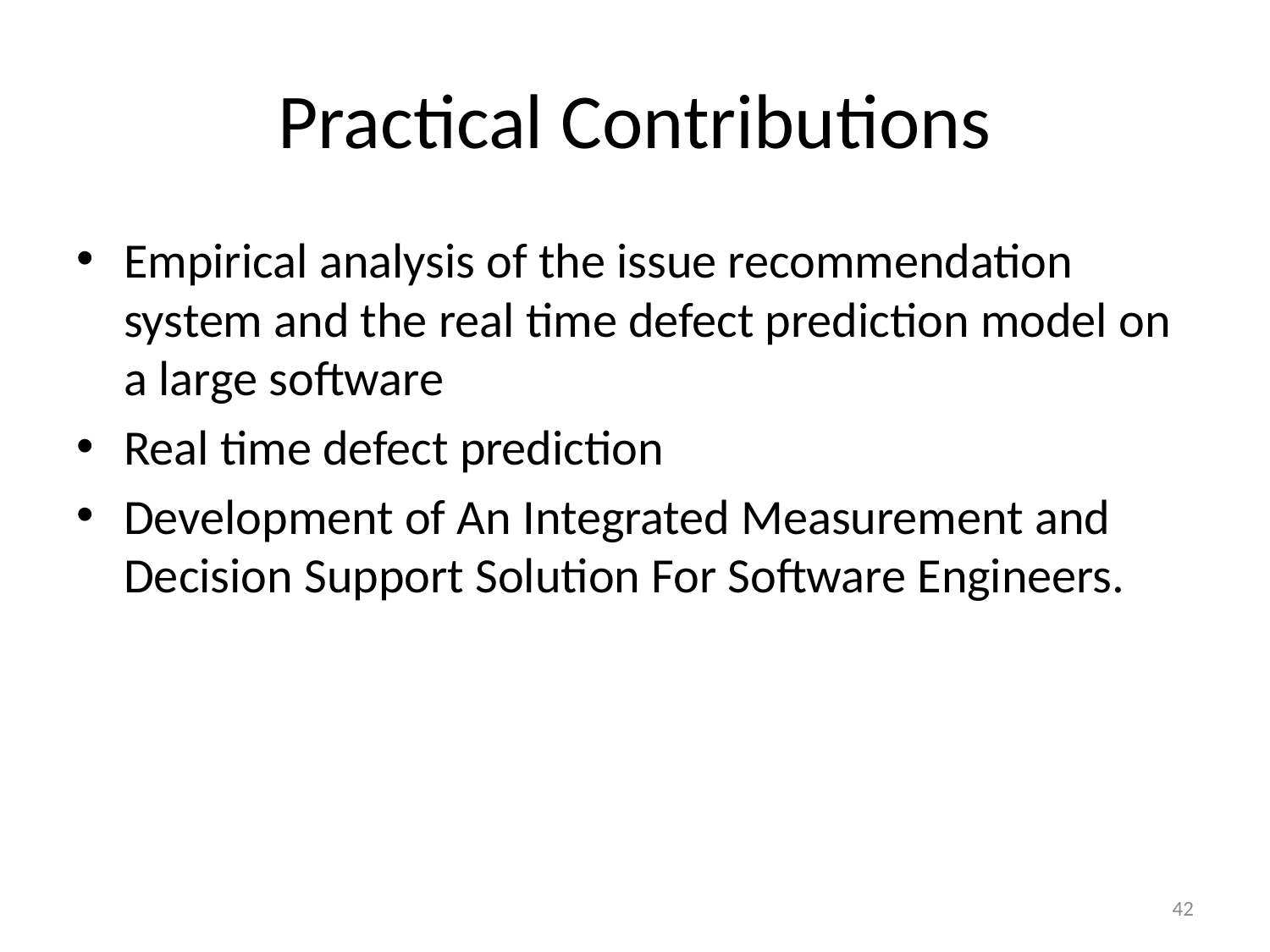

# Practical Contributions
Empirical analysis of the issue recommendation system and the real time defect prediction model on a large software
Real time defect prediction
Development of An Integrated Measurement and Decision Support Solution For Software Engineers.
42